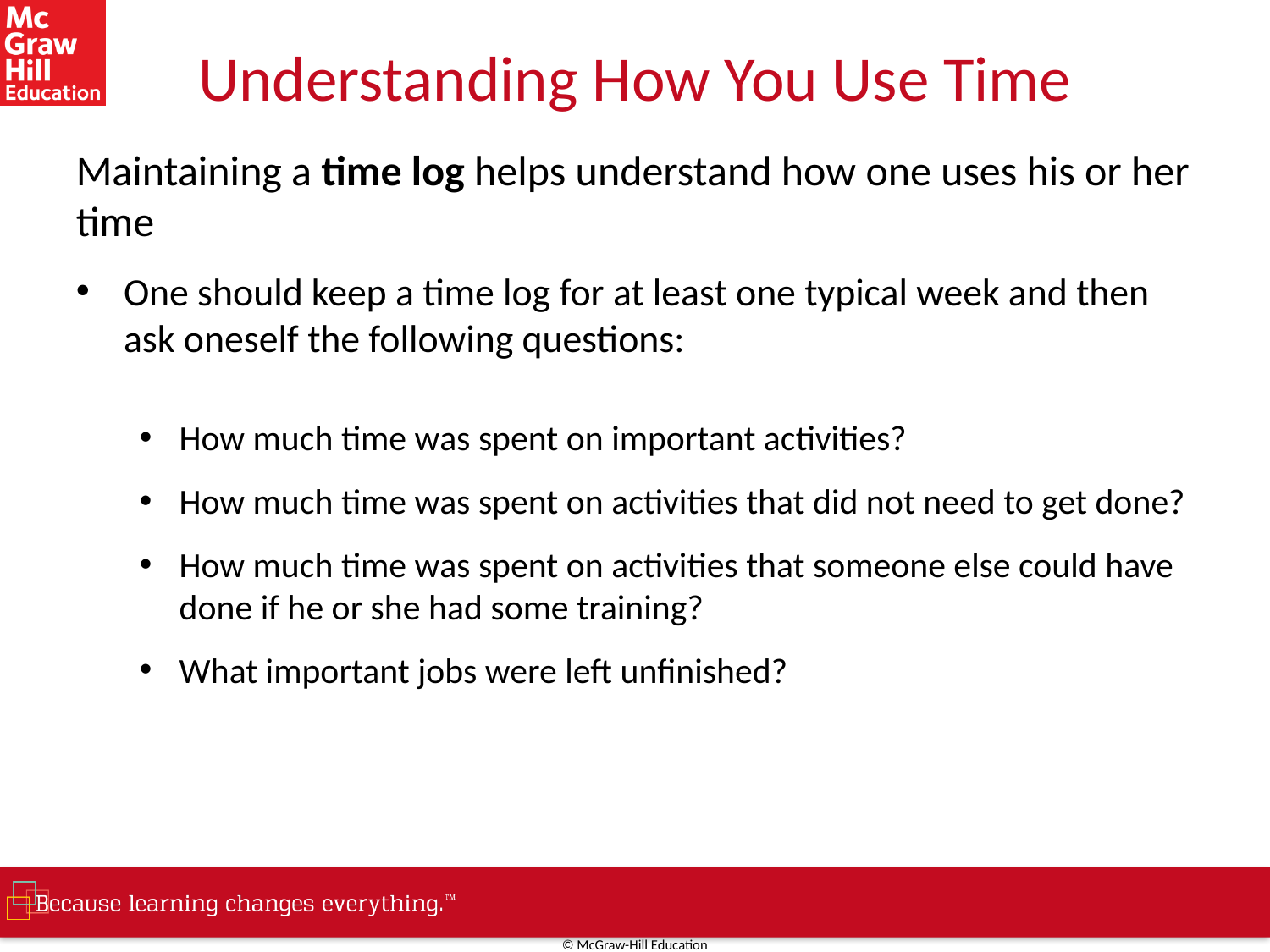

# Understanding How You Use Time
Maintaining a time log helps understand how one uses his or her time
One should keep a time log for at least one typical week and then ask oneself the following questions:

How much time was spent on important activities?
How much time was spent on activities that did not need to get done?
How much time was spent on activities that someone else could have done if he or she had some training?
What important jobs were left unfinished?